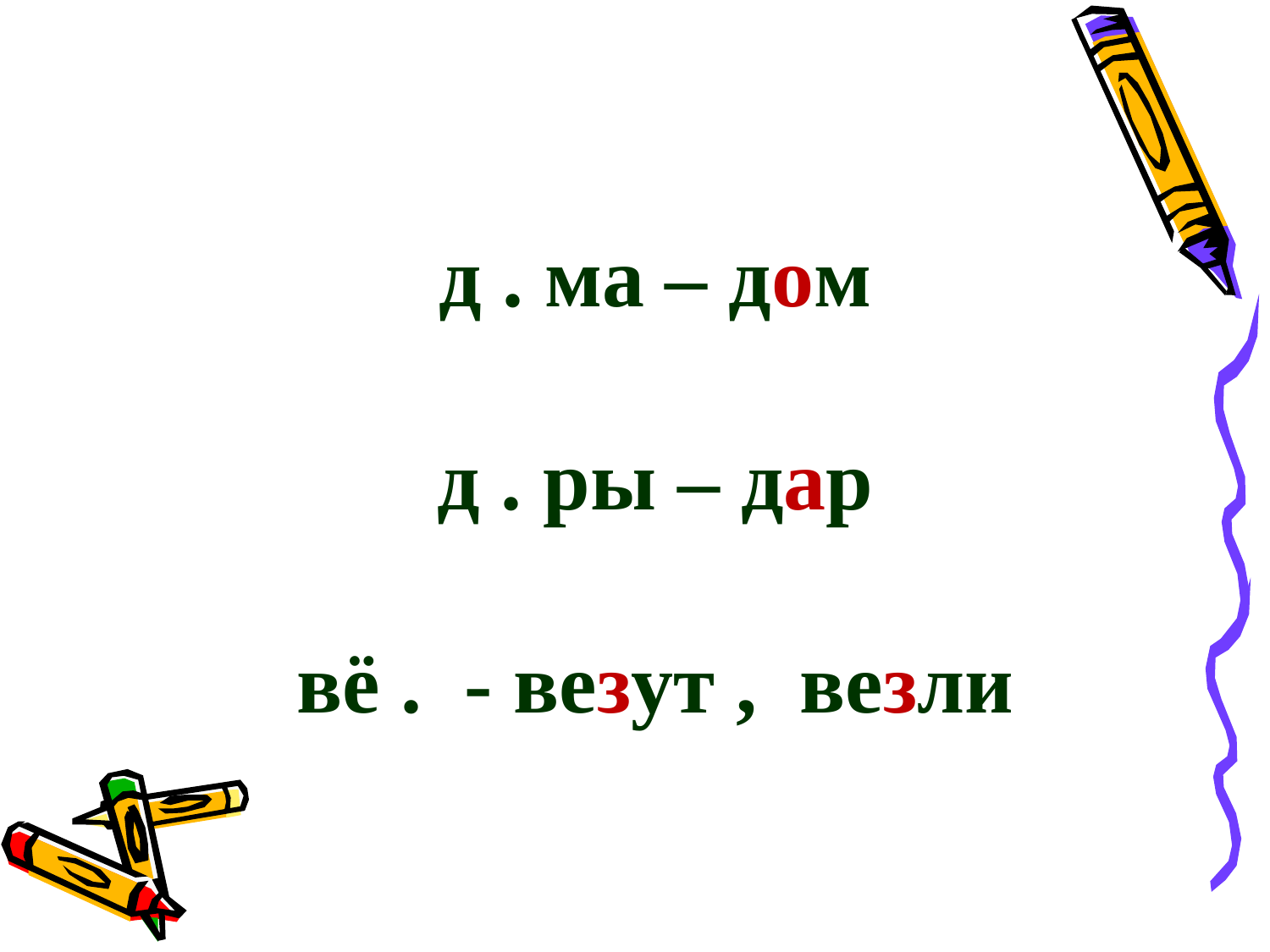

# д . ма – дом д . ры – дар вё .  - везут ,  везли